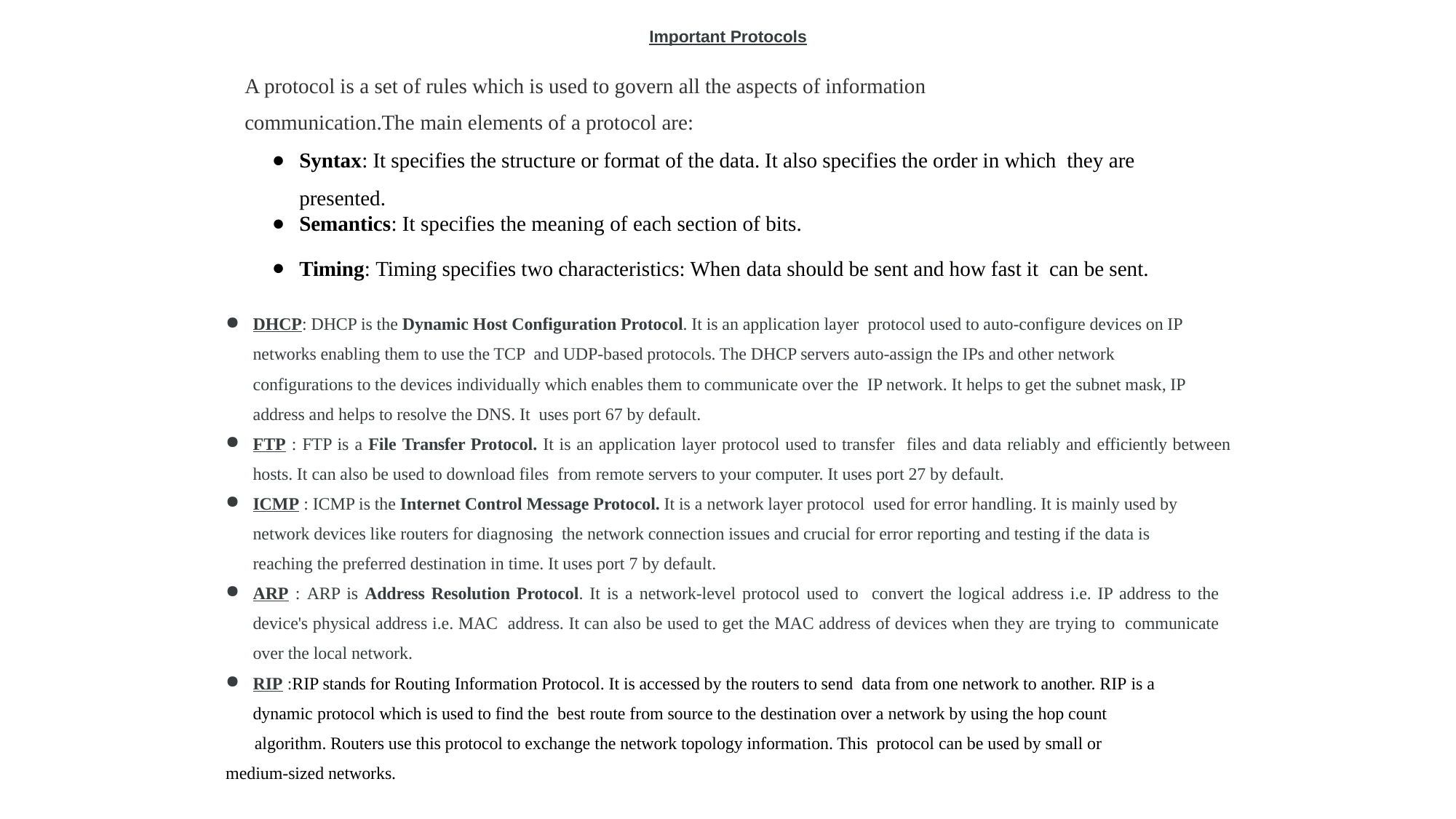

Important Protocols
A protocol is a set of rules which is used to govern all the aspects of information  communication.The main elements of a protocol are:
Syntax: It specifies the structure or format of the data. It also specifies the order in which  they are presented.
Semantics: It specifies the meaning of each section of bits.
Timing: Timing specifies two characteristics: When data should be sent and how fast it  can be sent.
DHCP: DHCP is the Dynamic Host Configuration Protocol. It is an application layer  protocol used to auto-configure devices on IP networks enabling them to use the TCP  and UDP-based protocols. The DHCP servers auto-assign the IPs and other network  configurations to the devices individually which enables them to communicate over the  IP network. It helps to get the subnet mask, IP address and helps to resolve the DNS. It  uses port 67 by default.
FTP : FTP is a File Transfer Protocol. It is an application layer protocol used to transfer  files and data reliably and efficiently between hosts. It can also be used to download files  from remote servers to your computer. It uses port 27 by default.
ICMP : ICMP is the Internet Control Message Protocol. It is a network layer protocol  used for error handling. It is mainly used by network devices like routers for diagnosing  the network connection issues and crucial for error reporting and testing if the data is  reaching the preferred destination in time. It uses port 7 by default.
ARP : ARP is Address Resolution Protocol. It is a network-level protocol used to  convert the logical address i.e. IP address to the device's physical address i.e. MAC  address. It can also be used to get the MAC address of devices when they are trying to  communicate over the local network.
RIP :RIP stands for Routing Information Protocol. It is accessed by the routers to send  data from one network to another. RIP is a dynamic protocol which is used to find the  best route from source to the destination over a network by using the hop count
		algorithm. Routers use this protocol to exchange the network topology information. This  protocol can be used by small or 	medium-sized networks.